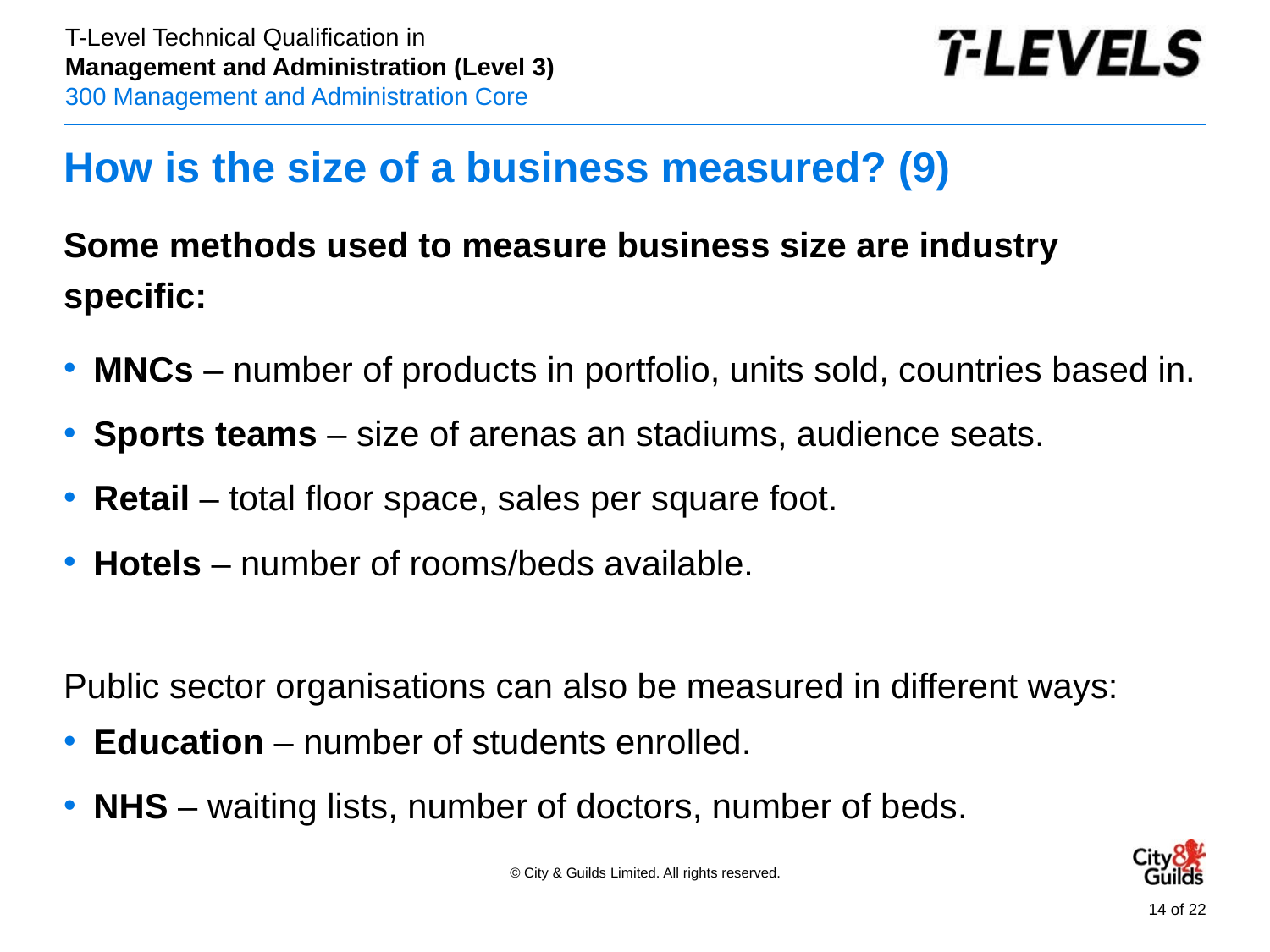

# How is the size of a business measured? (9)
Some methods used to measure business size are industry specific:
MNCs – number of products in portfolio, units sold, countries based in.
Sports teams – size of arenas an stadiums, audience seats.
Retail – total floor space, sales per square foot.
Hotels – number of rooms/beds available.

Public sector organisations can also be measured in different ways:
Education – number of students enrolled.
NHS – waiting lists, number of doctors, number of beds.